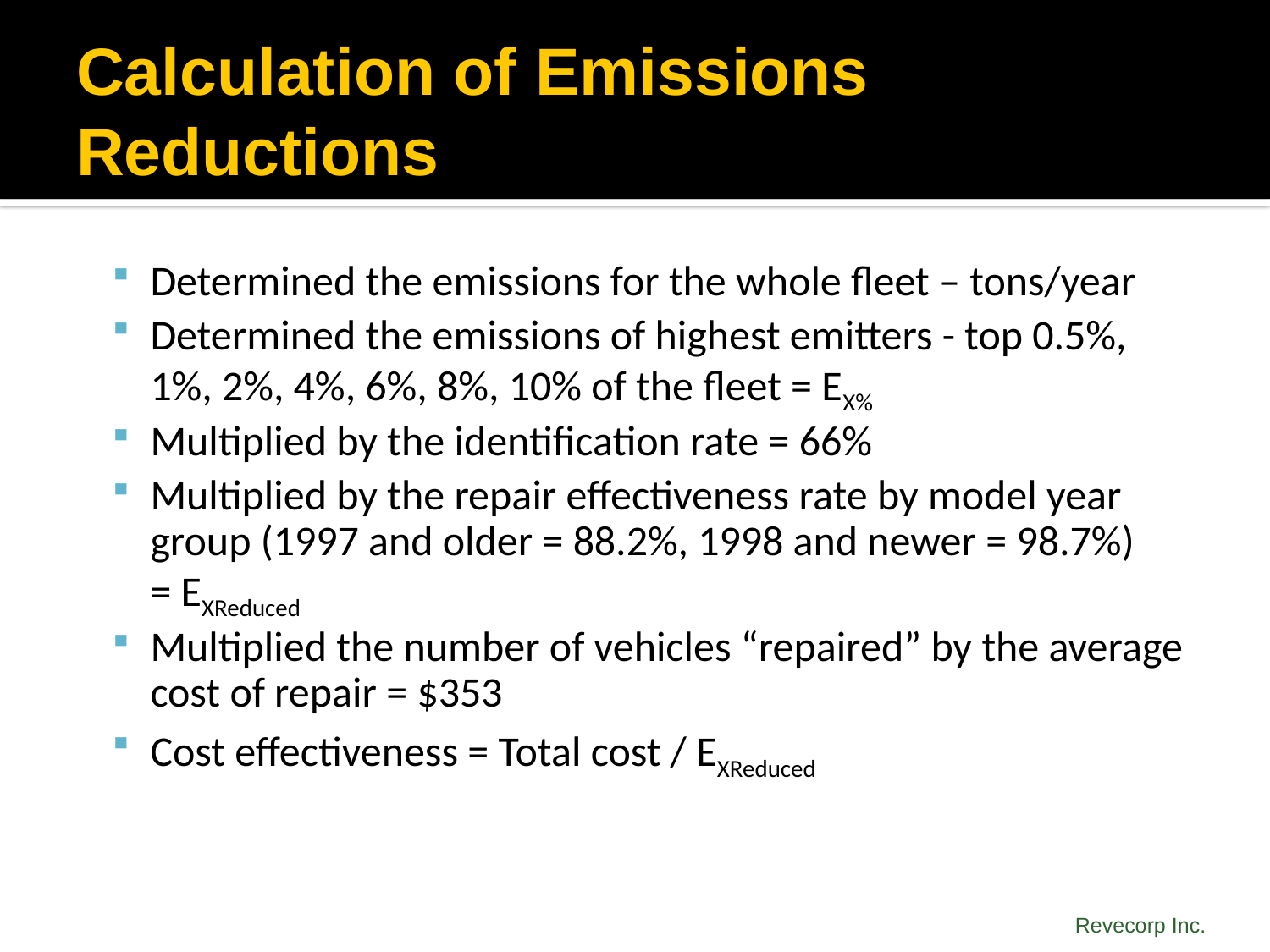

# Calculation of Emissions Reductions
Determined the emissions for the whole fleet – tons/year
Determined the emissions of highest emitters - top 0.5%, 1%, 2%, 4%, 6%, 8%, 10% of the fleet = EX%
Multiplied by the identification rate = 66%
Multiplied by the repair effectiveness rate by model year group (1997 and older = 88.2%, 1998 and newer = 98.7%)
= EXReduced
Multiplied the number of vehicles “repaired” by the average cost of repair = $353
Cost effectiveness = Total cost / EXReduced

Revecorp Inc.